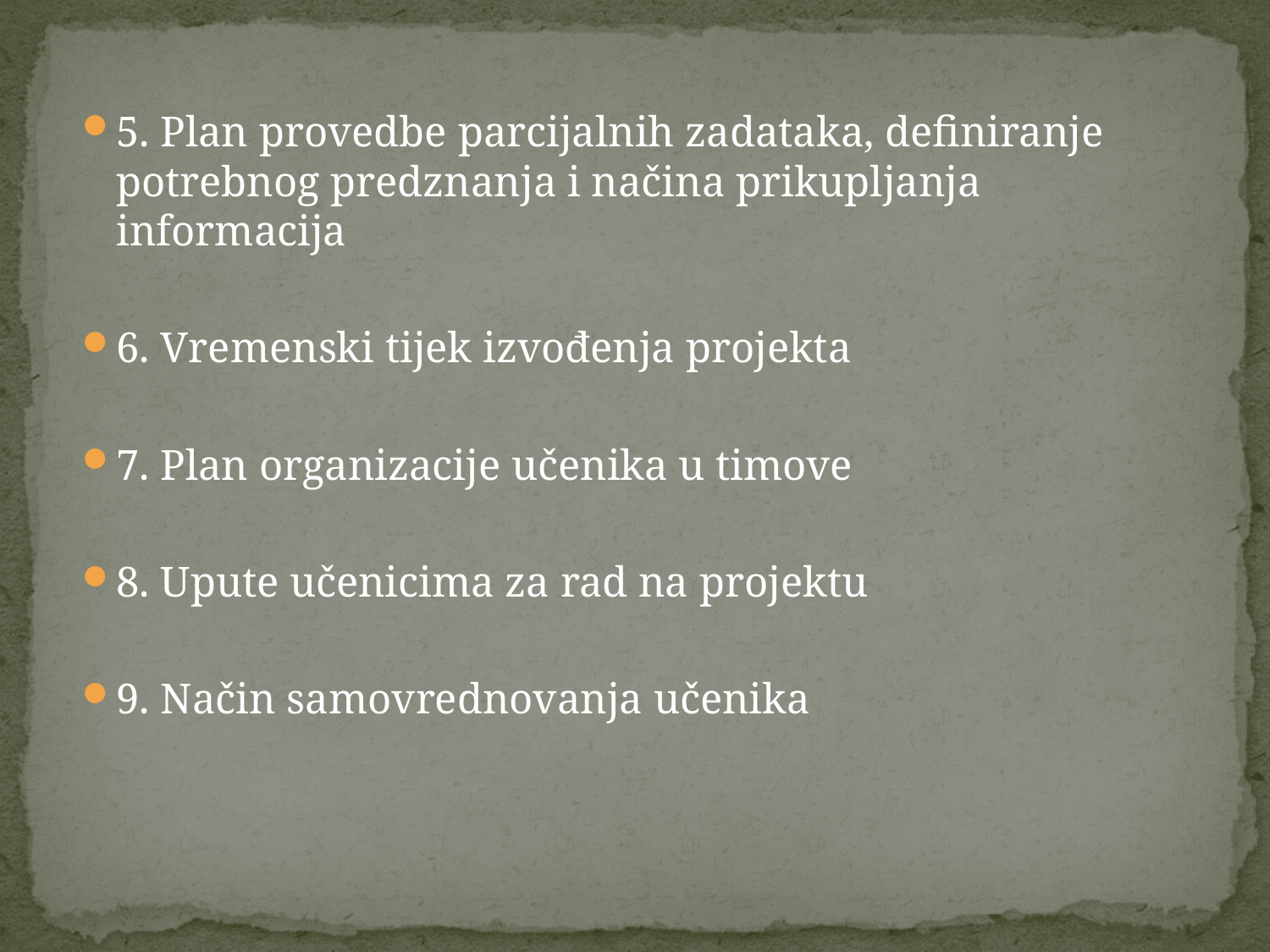

5. Plan provedbe parcijalnih zadataka, definiranje potrebnog predznanja i načina prikupljanja informacija

6. Vremenski tijek izvođenja projekta

7. Plan organizacije učenika u timove

8. Upute učenicima za rad na projektu

9. Način samovrednovanja učenika